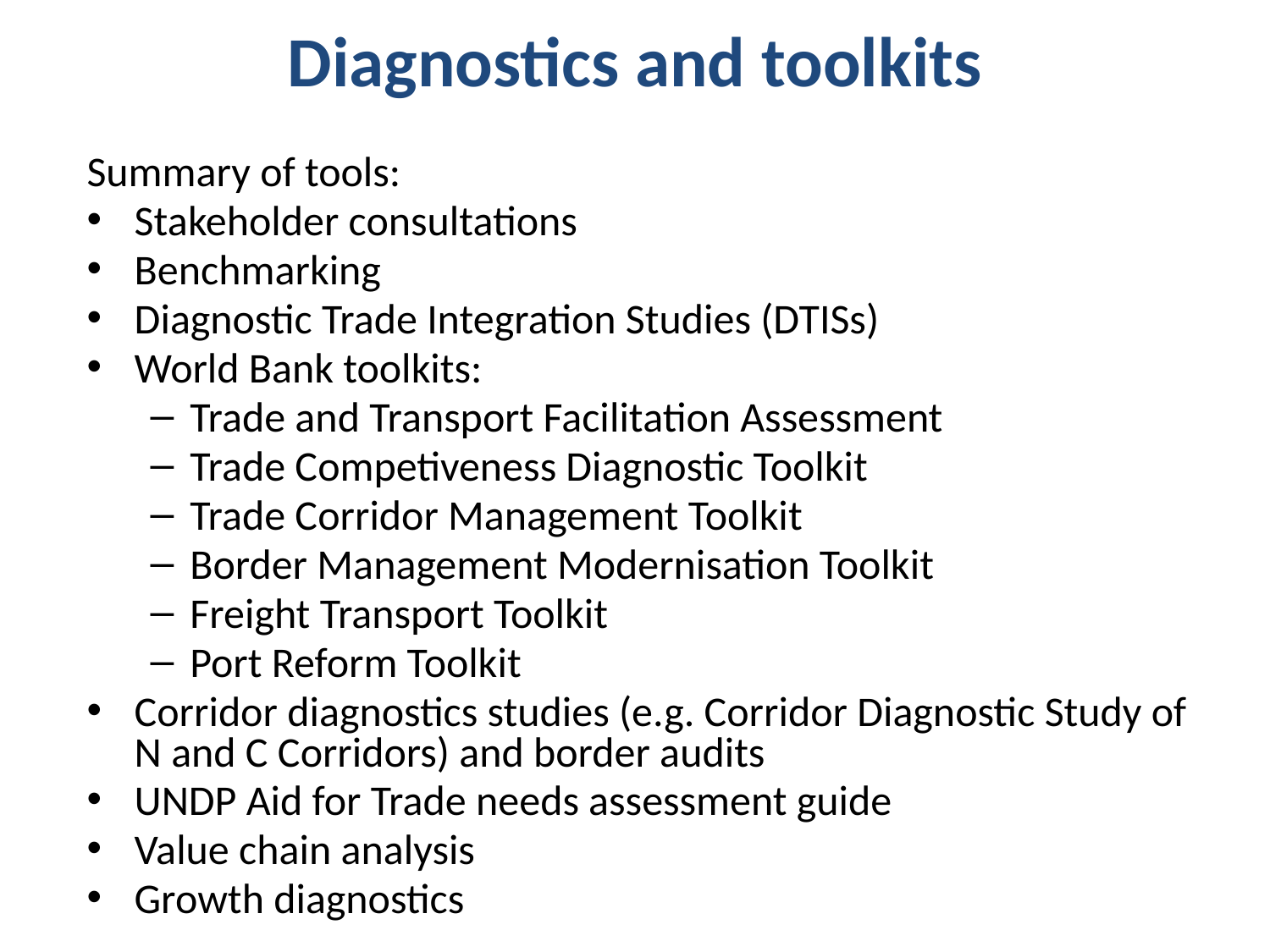

# Diagnostics and toolkits
Summary of tools:
Stakeholder consultations
Benchmarking
Diagnostic Trade Integration Studies (DTISs)
World Bank toolkits:
Trade and Transport Facilitation Assessment
Trade Competiveness Diagnostic Toolkit
Trade Corridor Management Toolkit
Border Management Modernisation Toolkit
Freight Transport Toolkit
Port Reform Toolkit
Corridor diagnostics studies (e.g. Corridor Diagnostic Study of N and C Corridors) and border audits
UNDP Aid for Trade needs assessment guide
Value chain analysis
Growth diagnostics